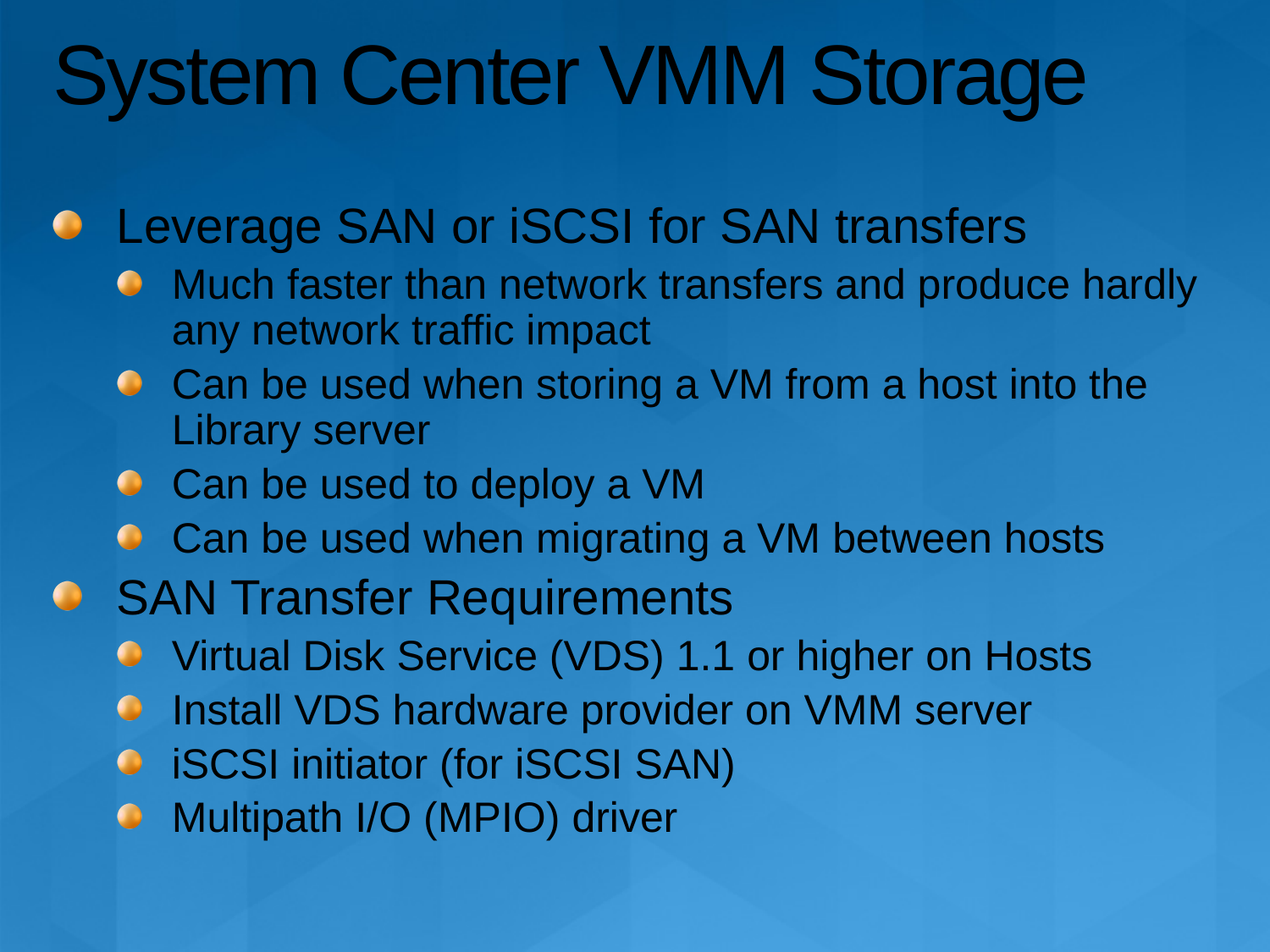

# System Center VMM Storage
Leverage SAN or iSCSI for SAN transfers
Much faster than network transfers and produce hardly any network traffic impact
Can be used when storing a VM from a host into the Library server
Can be used to deploy a VM
Can be used when migrating a VM between hosts
SAN Transfer Requirements
Virtual Disk Service (VDS) 1.1 or higher on Hosts
Install VDS hardware provider on VMM server
iSCSI initiator (for iSCSI SAN)
Multipath I/O (MPIO) driver